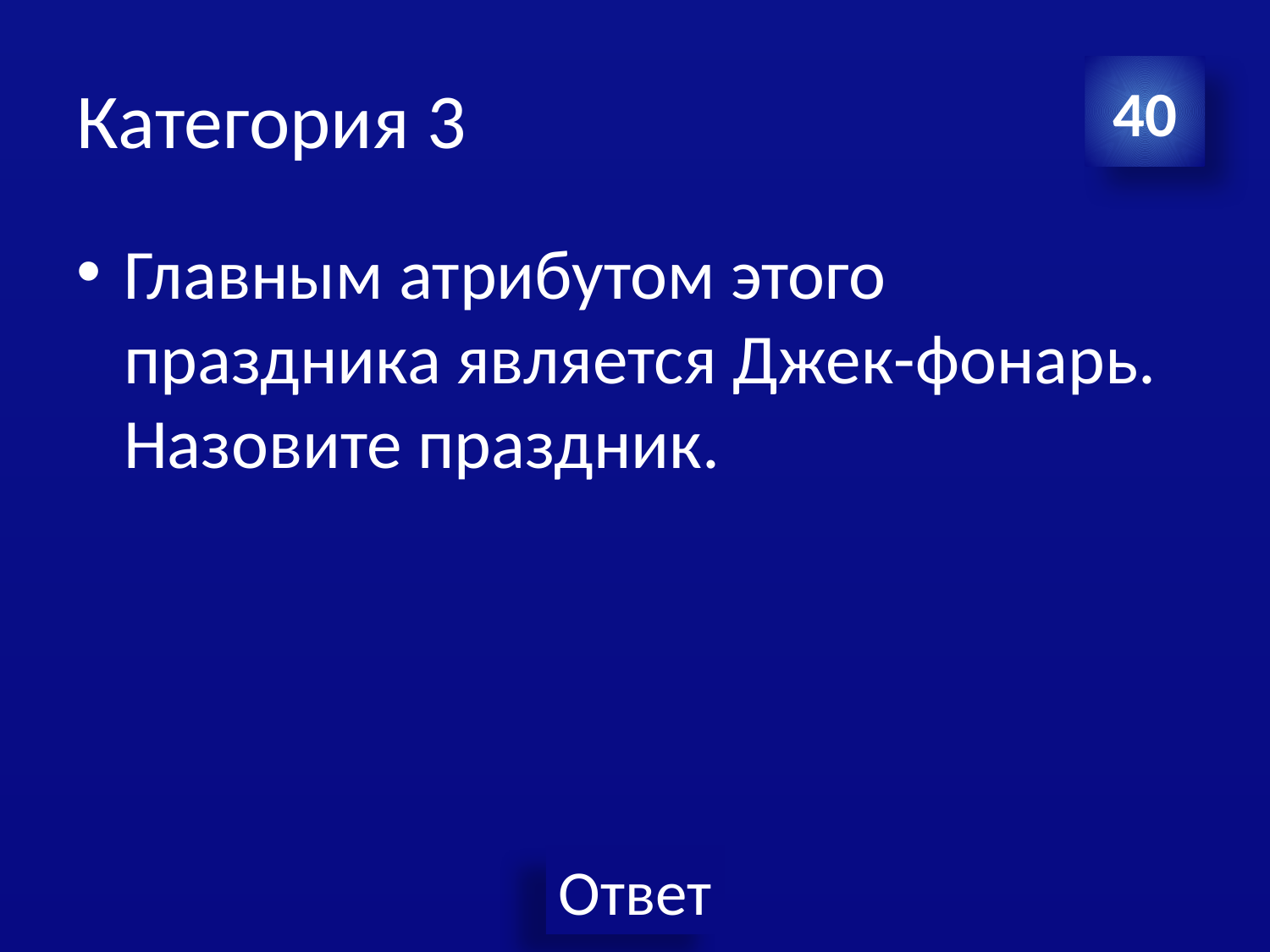

# Категория 3
40
Главным атрибутом этого праздника является Джек-фонарь. Назовите праздник.